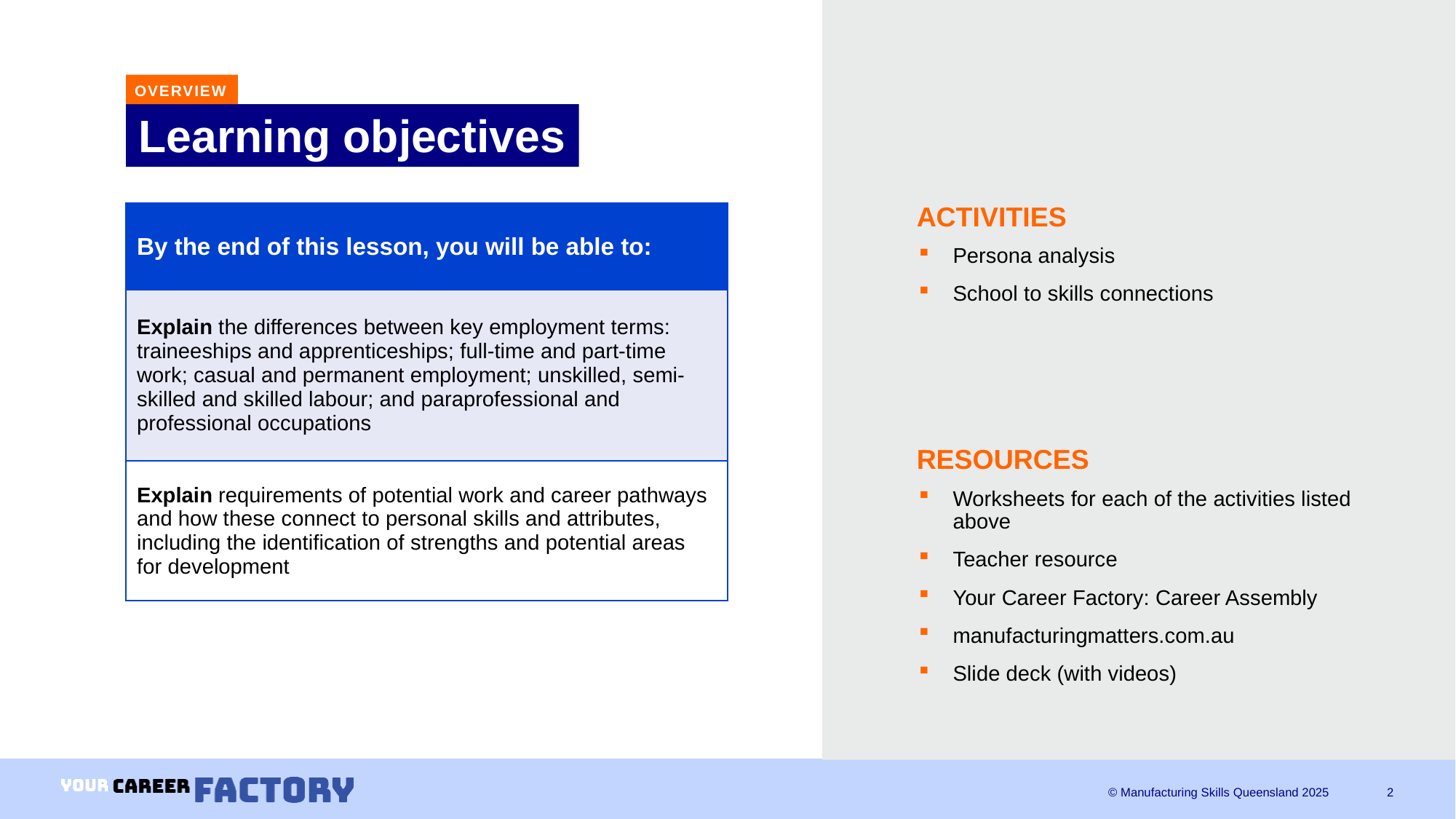

OVERVIEW
# Learning objectives
| By the end of this lesson, you will be able to: |
| --- |
| Explain the differences between key employment terms: traineeships and apprenticeships; full-time and part-time work; casual and permanent employment; unskilled, semi-skilled and skilled labour; and paraprofessional and professional occupations |
| Explain requirements of potential work and career pathways and how these connect to personal skills and attributes, including the identification of strengths and potential areas for development |
ACTIVITIES
Persona analysis
School to skills connections
RESOURCES
Worksheets for each of the activities listed above​
Teacher resource
Your Career Factory: Career Assembly​
manufacturingmatters.com.au
Slide deck (with videos)